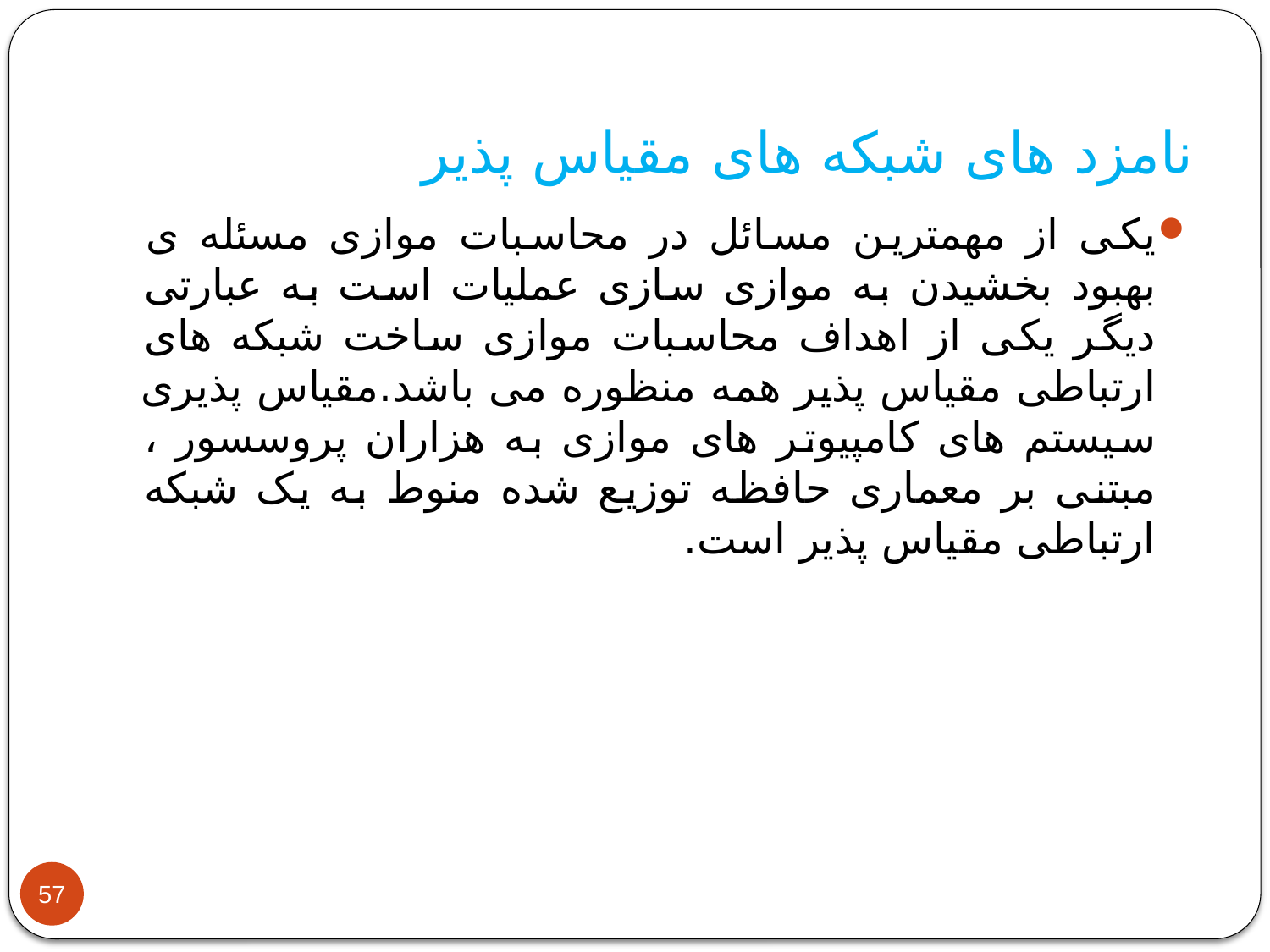

# نامزد های شبکه های مقیاس پذیر
یکی از مهمترین مسائل در محاسبات موازی مسئله ی بهبود بخشیدن به موازی سازی عملیات است به عبارتی دیگر یکی از اهداف محاسبات موازی ساخت شبکه های ارتباطی مقیاس پذیر همه منظوره می باشد.مقیاس پذیری سیستم های کامپیوتر های موازی به هزاران پروسسور ، مبتنی بر معماری حافظه توزیع شده منوط به یک شبکه ارتباطی مقیاس پذیر است.
57